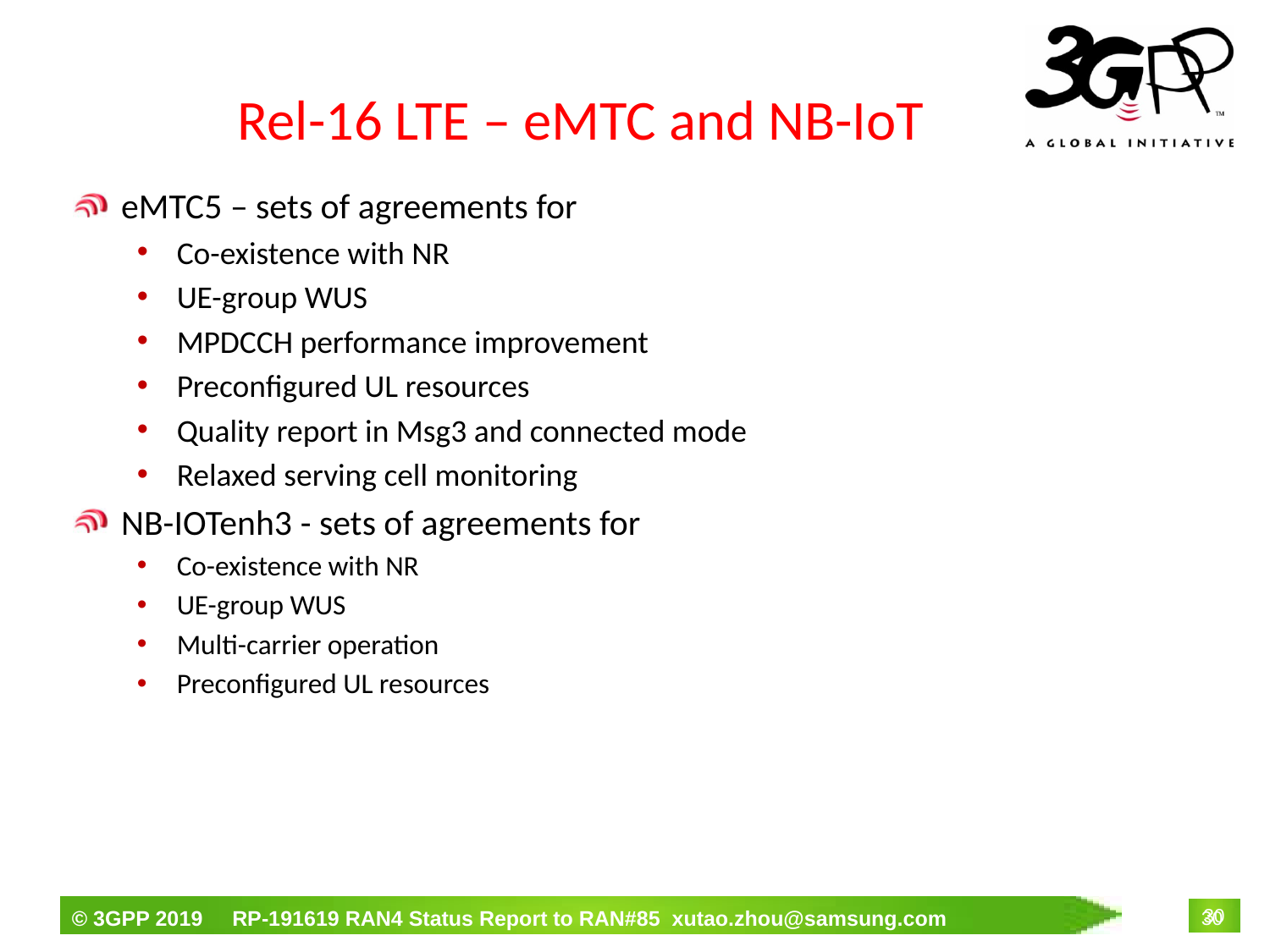

# Rel-16 LTE – eMTC and NB-IoT
eMTC5 – sets of agreements for
Co-existence with NR
UE-group WUS
MPDCCH performance improvement
Preconfigured UL resources
Quality report in Msg3 and connected mode
Relaxed serving cell monitoring
NB-IOTenh3 - sets of agreements for
Co-existence with NR
UE-group WUS
Multi-carrier operation
Preconfigured UL resources

30